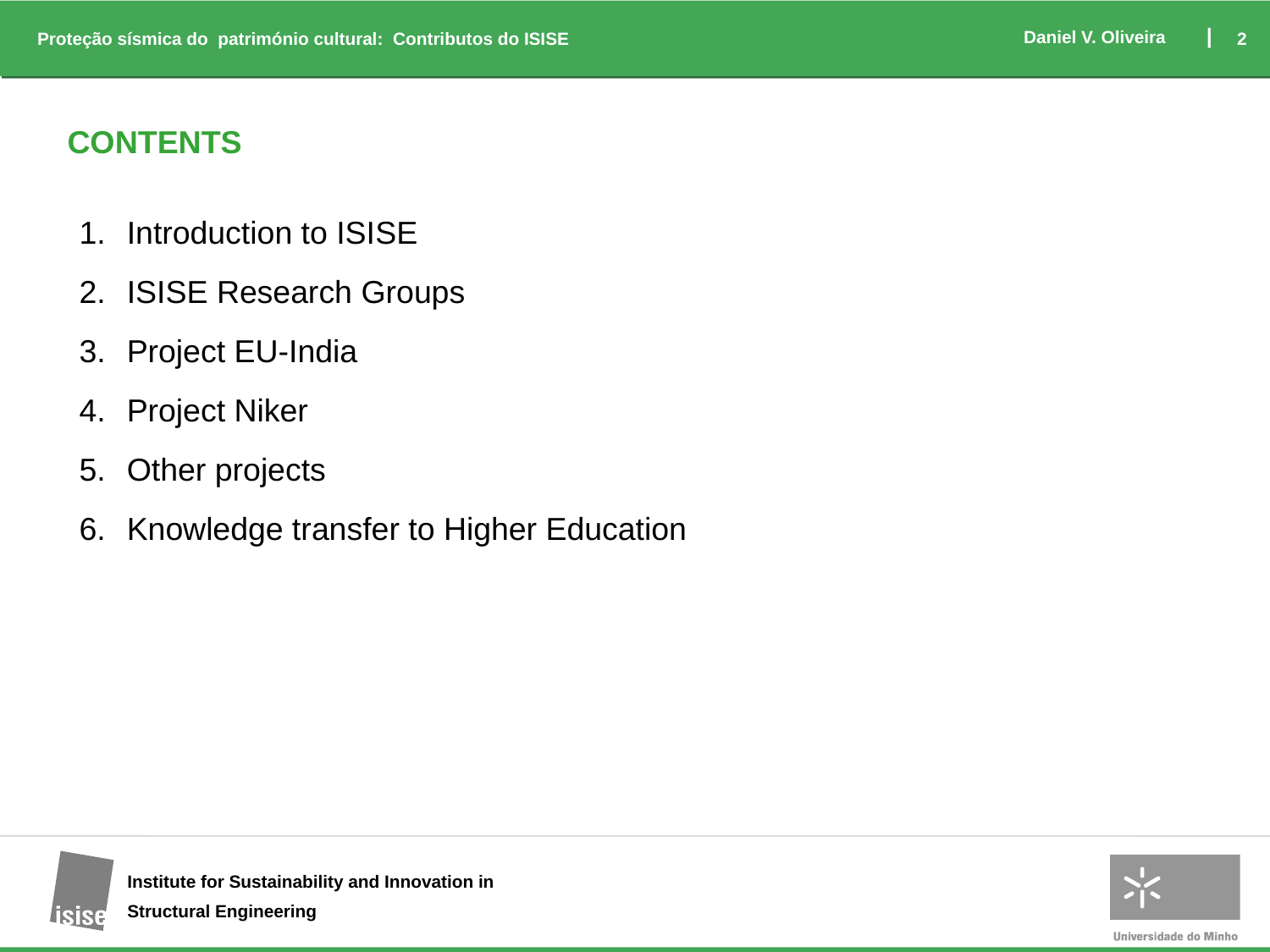

CONTENTS
Introduction to ISISE
ISISE Research Groups
Project EU-India
Project Niker
Other projects
Knowledge transfer to Higher Education